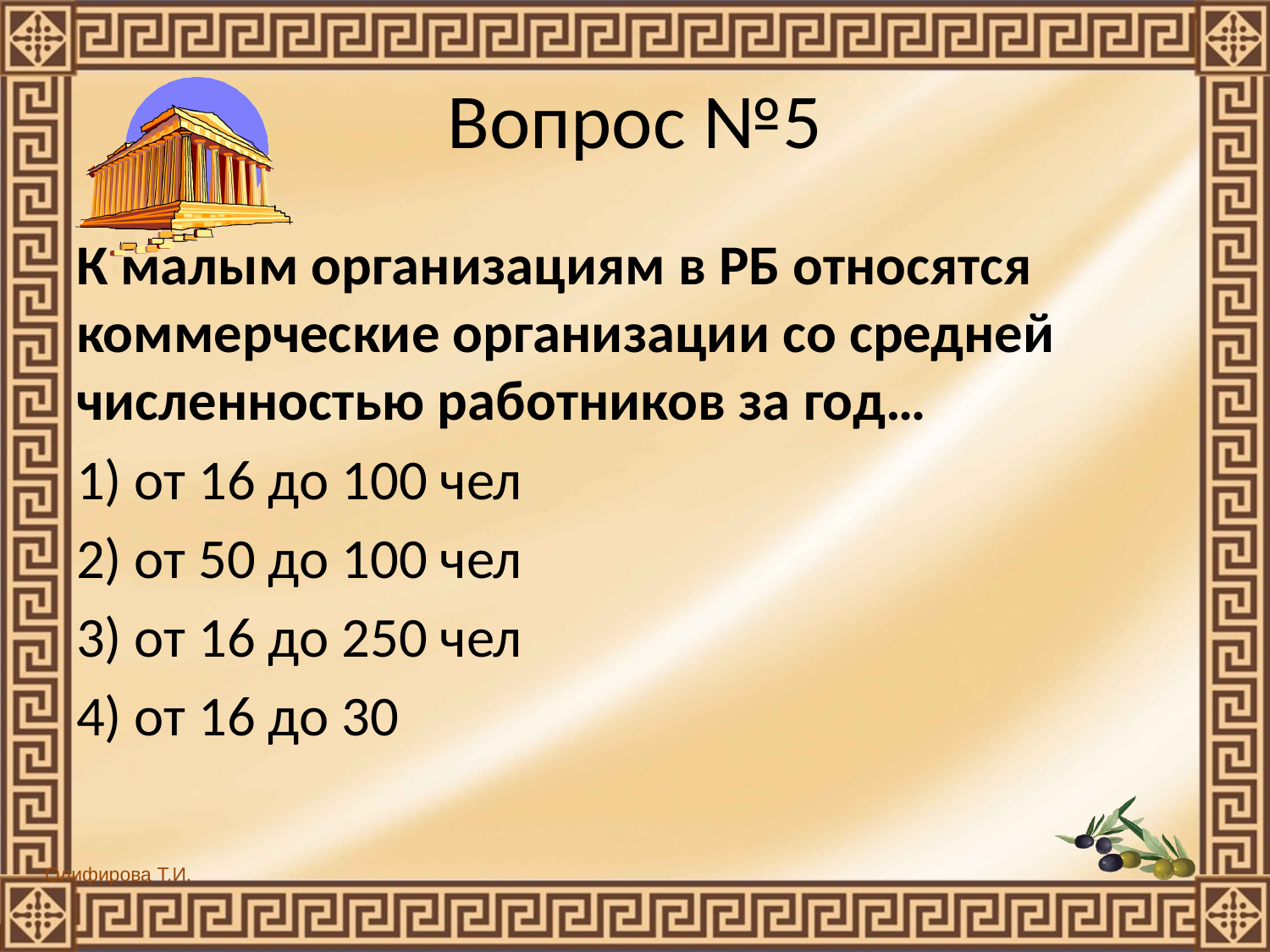

# Вопрос №5
К малым организациям в РБ относятся коммерческие организации со средней численностью работников за год…
1) от 16 до 100 чел
2) от 50 до 100 чел
3) от 16 до 250 чел
4) от 16 до 30